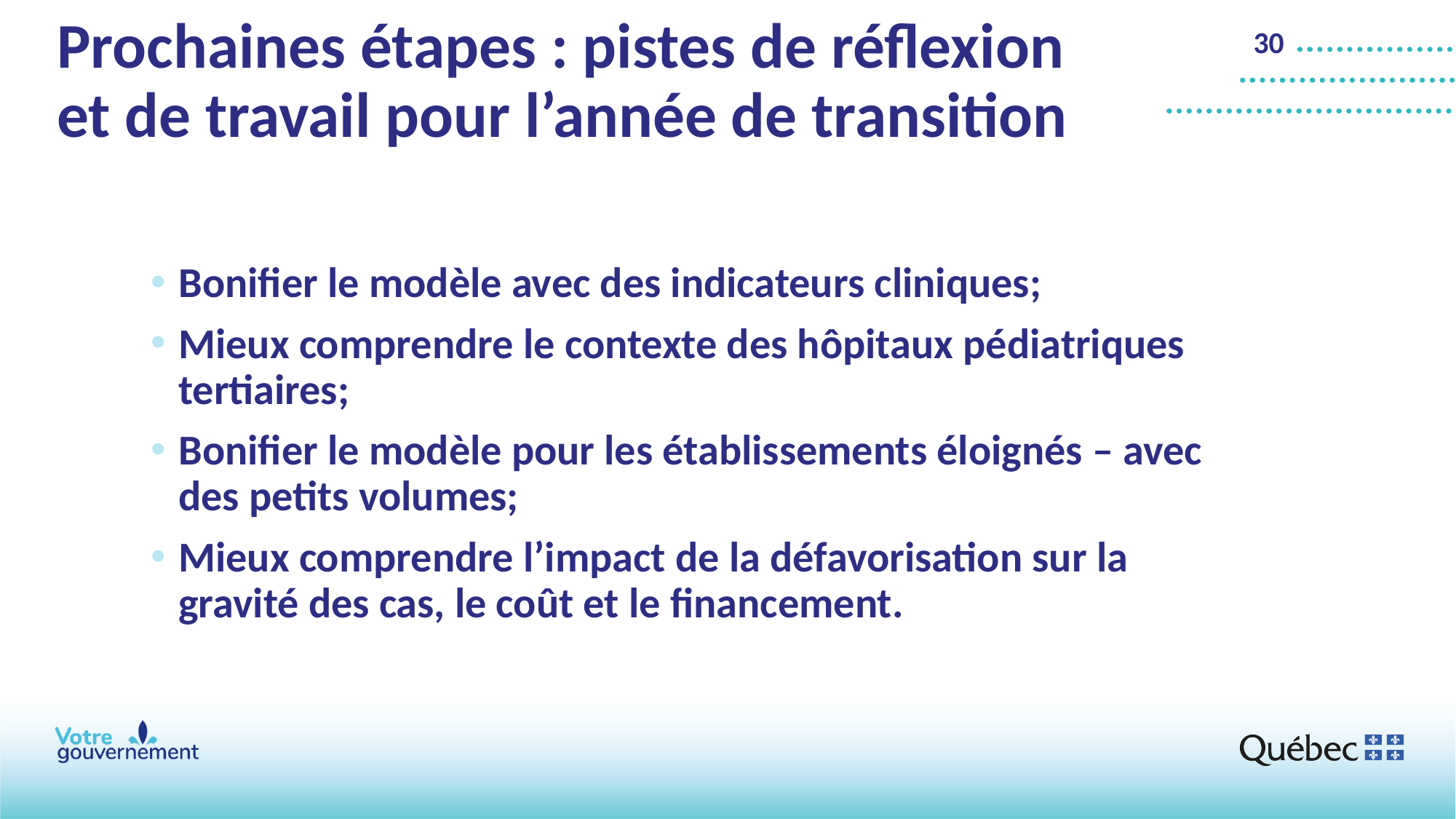

30
# Prochaines étapes : pistes de réflexion et de travail pour l’année de transition
Bonifier le modèle avec des indicateurs cliniques;
Mieux comprendre le contexte des hôpitaux pédiatriques tertiaires;
Bonifier le modèle pour les établissements éloignés – avec des petits volumes;
Mieux comprendre l’impact de la défavorisation sur la gravité des cas, le coût et le financement.